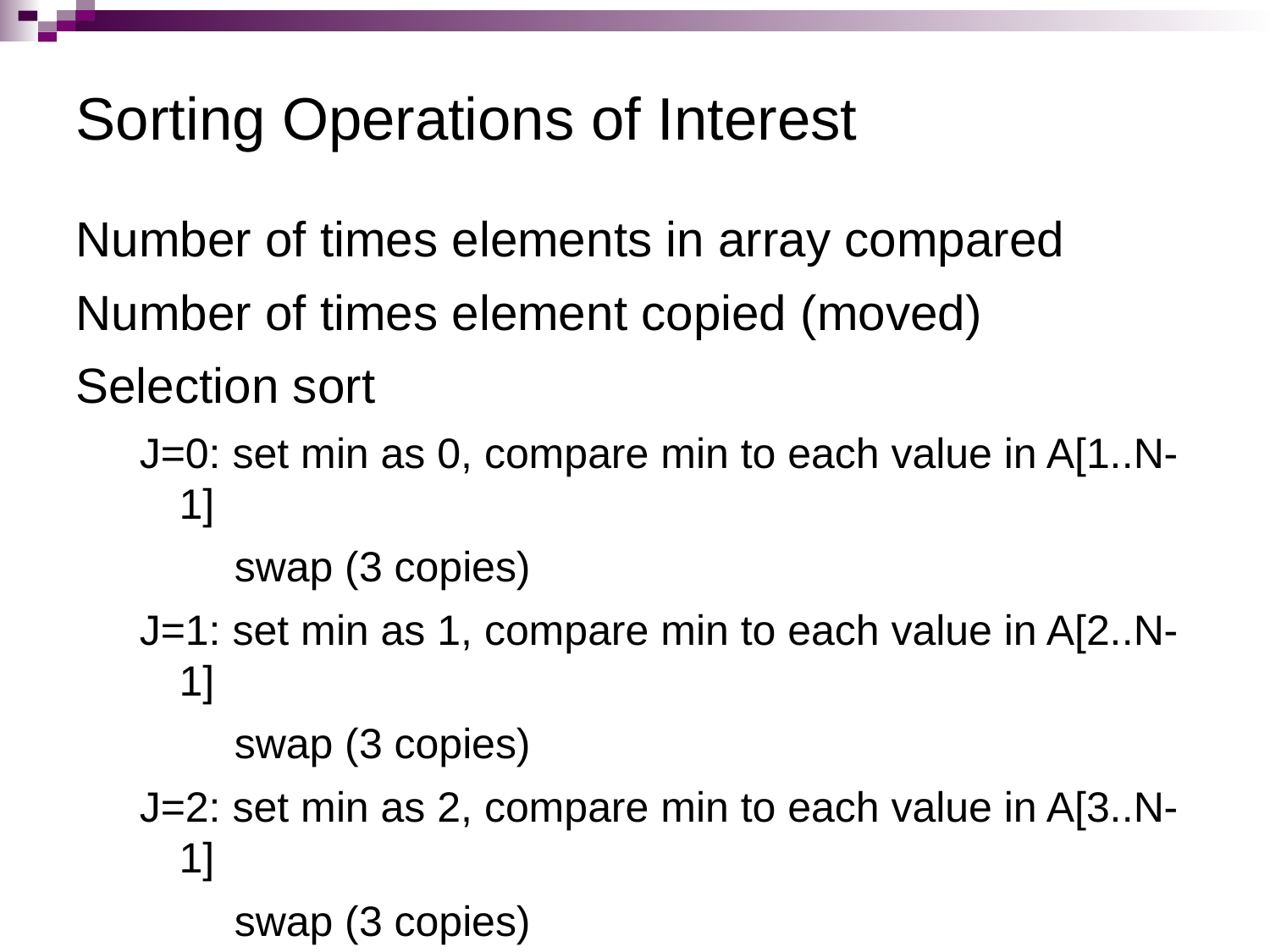

# Sorting Operations of Interest
Number of times elements in array compared
Number of times element copied (moved)
Selection sort
J=0: set min as 0, compare min to each value in A[1..N-1]
        swap (3 copies)
J=1: set min as 1, compare min to each value in A[2..N-1]
        swap (3 copies)
J=2: set min as 2, compare min to each value in A[3..N-1]
        swap (3 copies)
...